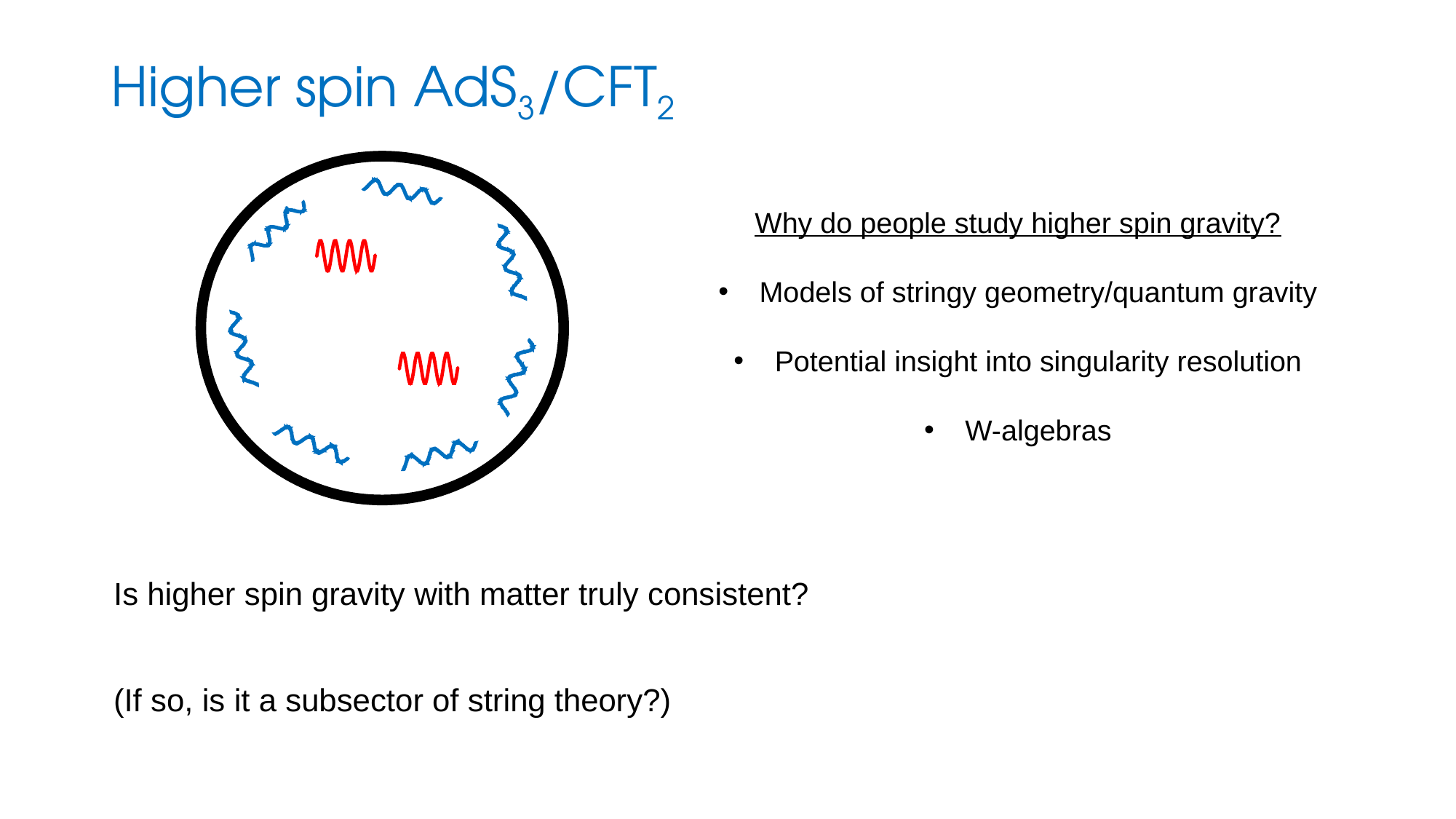

# Higher spin AdS3/CFT2

Is higher spin gravity with matter truly consistent?

(If so, is it a subsector of string theory?)

Why do people study higher spin gravity?

Models of stringy geometry/quantum gravity

Potential insight into singularity resolution

W-algebras